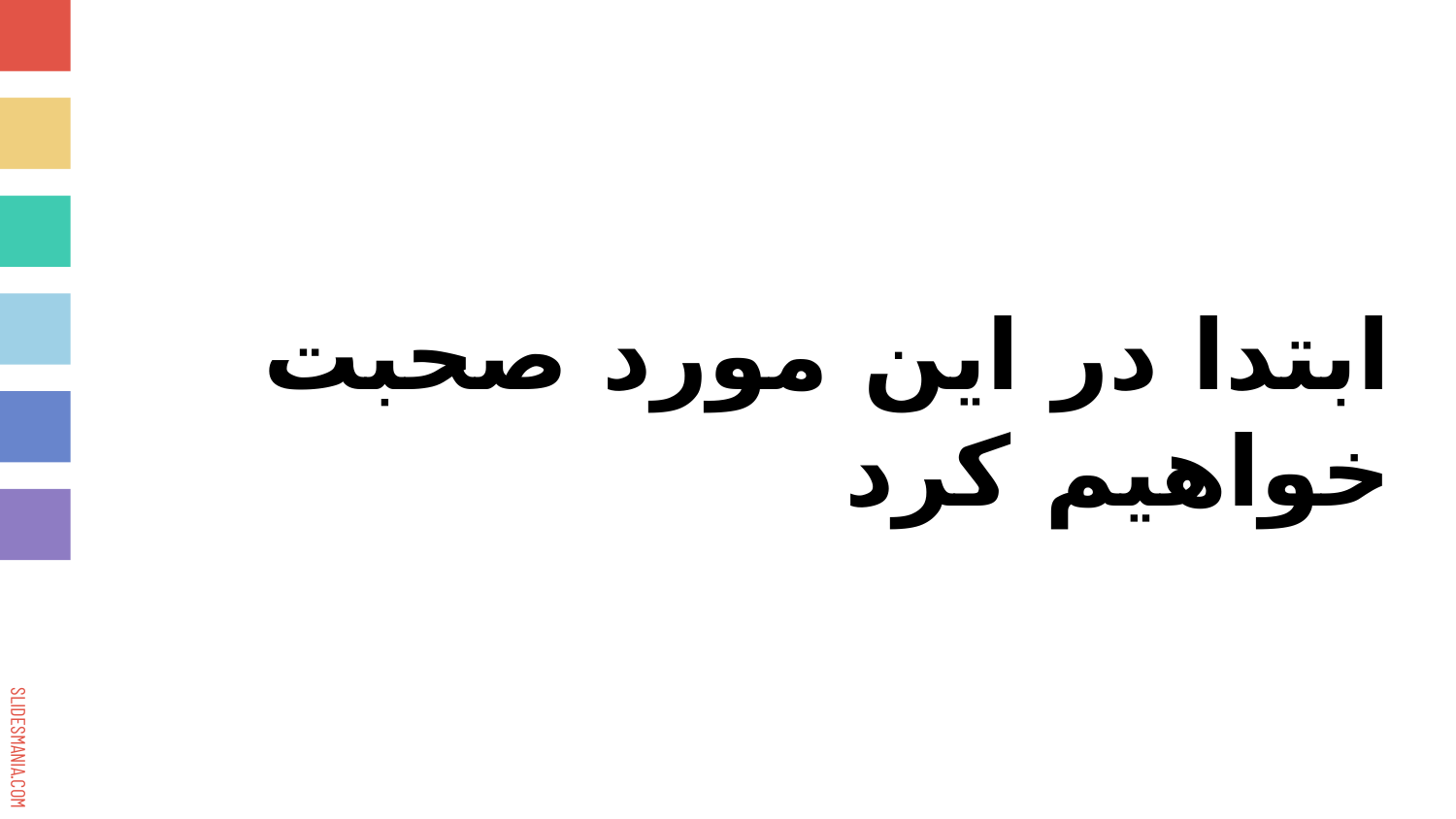

# ابتدا در این مورد صحبت خواهیم کرد